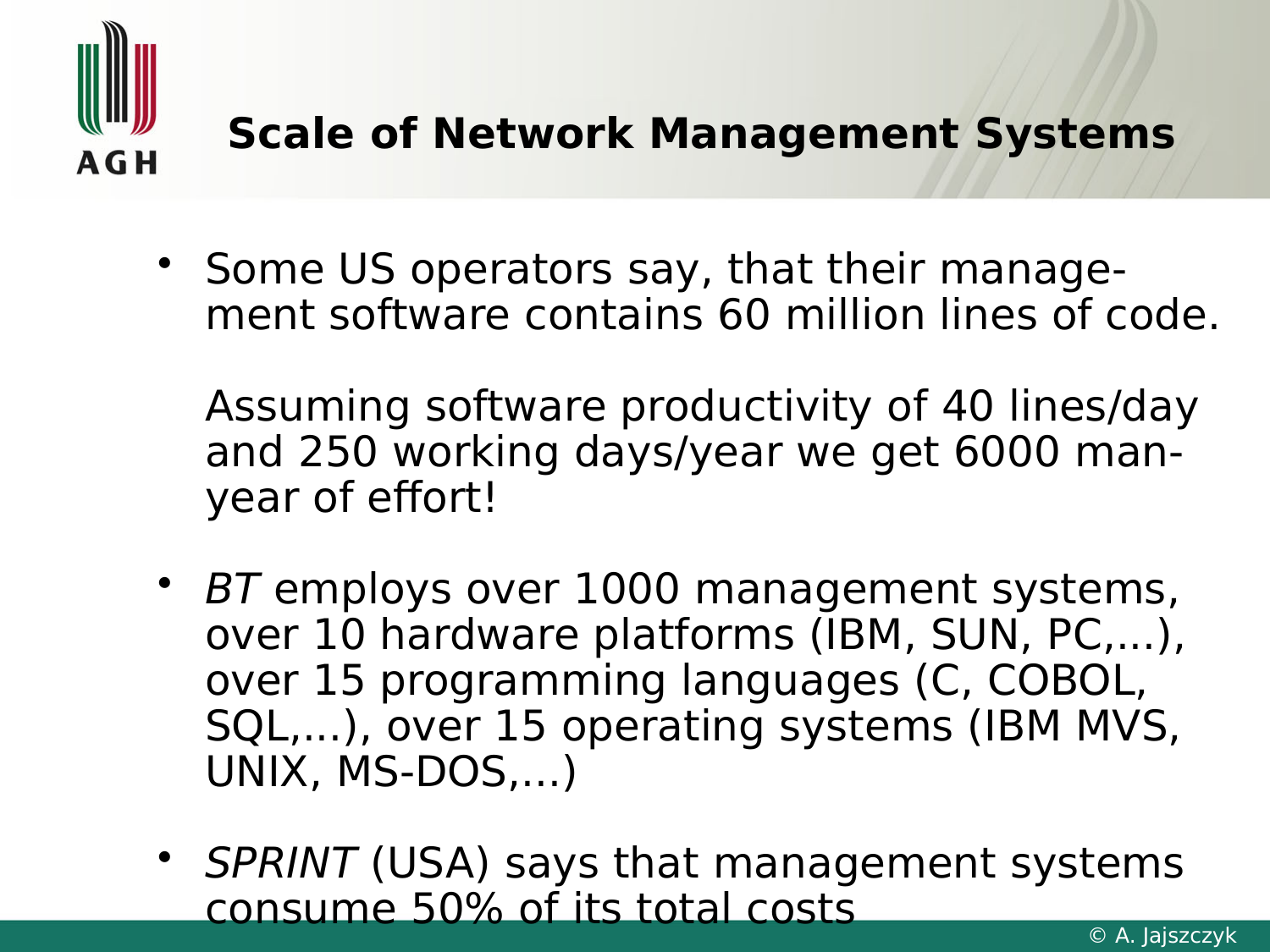

# Scale of Network Management Systems
Some US operators say, that their manage-ment software contains 60 million lines of code.
Assuming software productivity of 40 lines/day and 250 working days/year we get 6000 man-year of effort!

BT employs over 1000 management systems, over 10 hardware platforms (IBM, SUN, PC,...), over 15 programming languages (C, COBOL, SQL,...), over 15 operating systems (IBM MVS, UNIX, MS-DOS,...)

SPRINT (USA) says that management systems consume 50% of its total costs